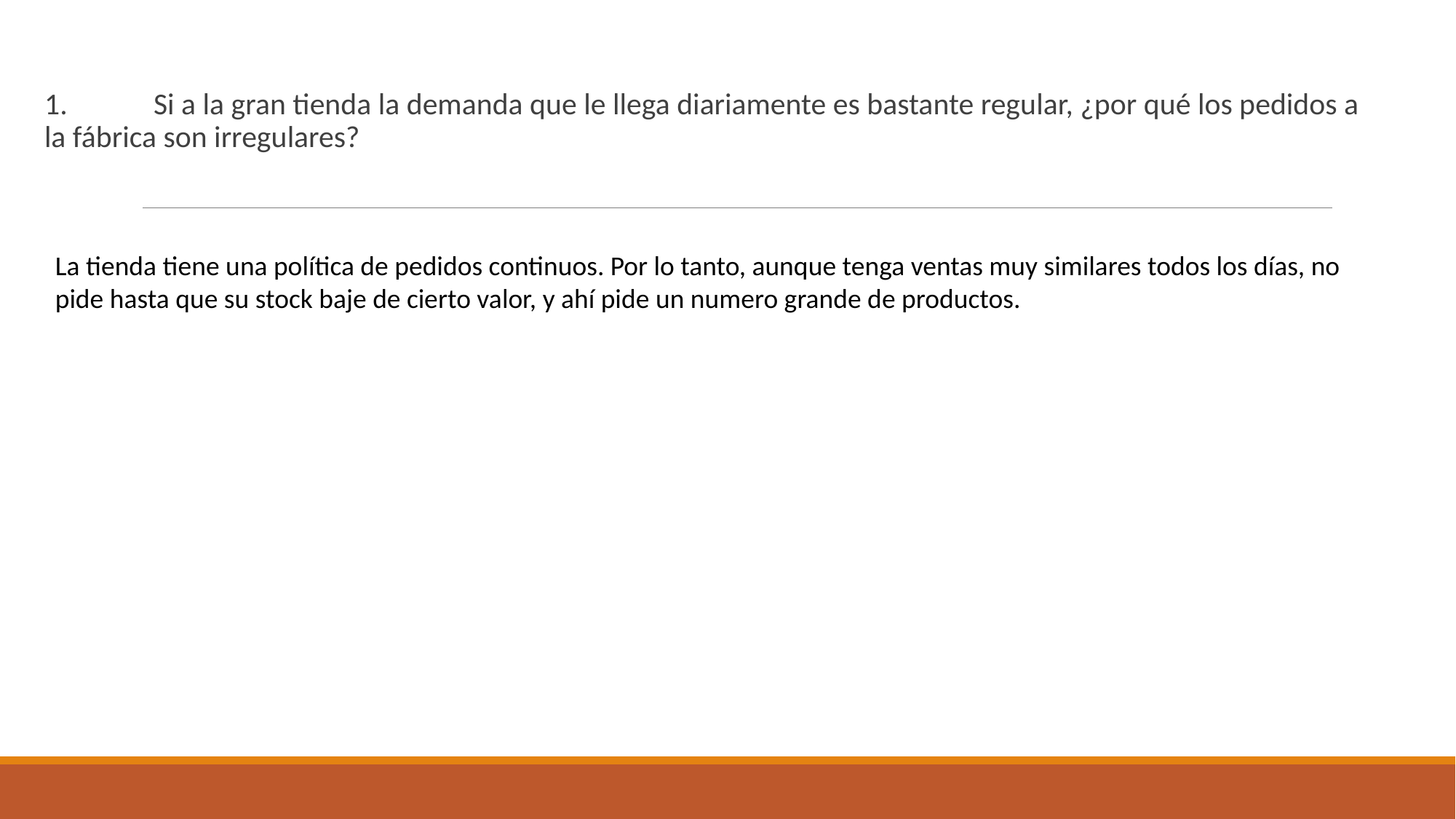

1.	Si a la gran tienda la demanda que le llega diariamente es bastante regular, ¿por qué los pedidos a la fábrica son irregulares?
La tienda tiene una política de pedidos continuos. Por lo tanto, aunque tenga ventas muy similares todos los días, no pide hasta que su stock baje de cierto valor, y ahí pide un numero grande de productos.